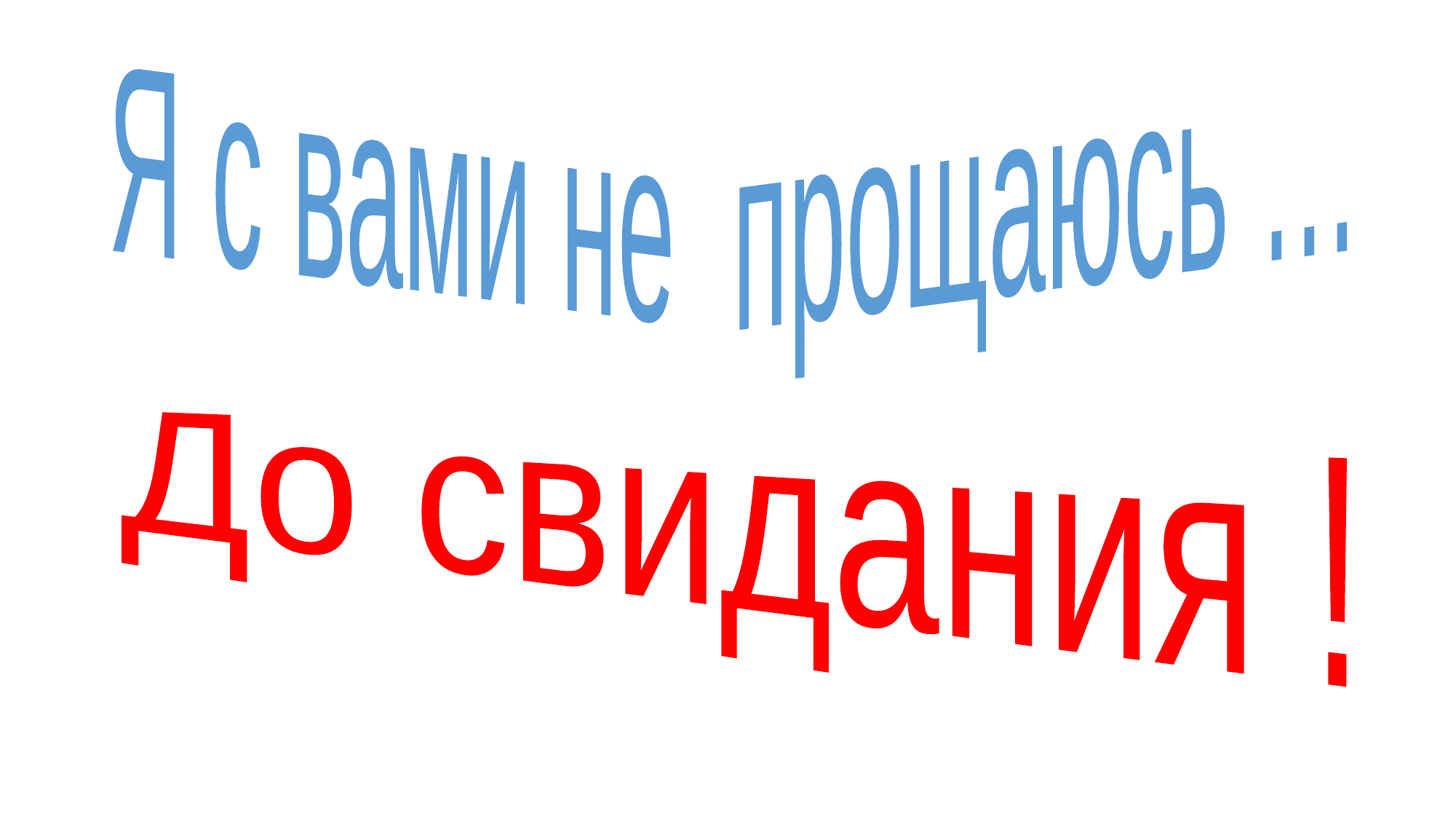

Я с вами не  прощаюсь …
До свидания !